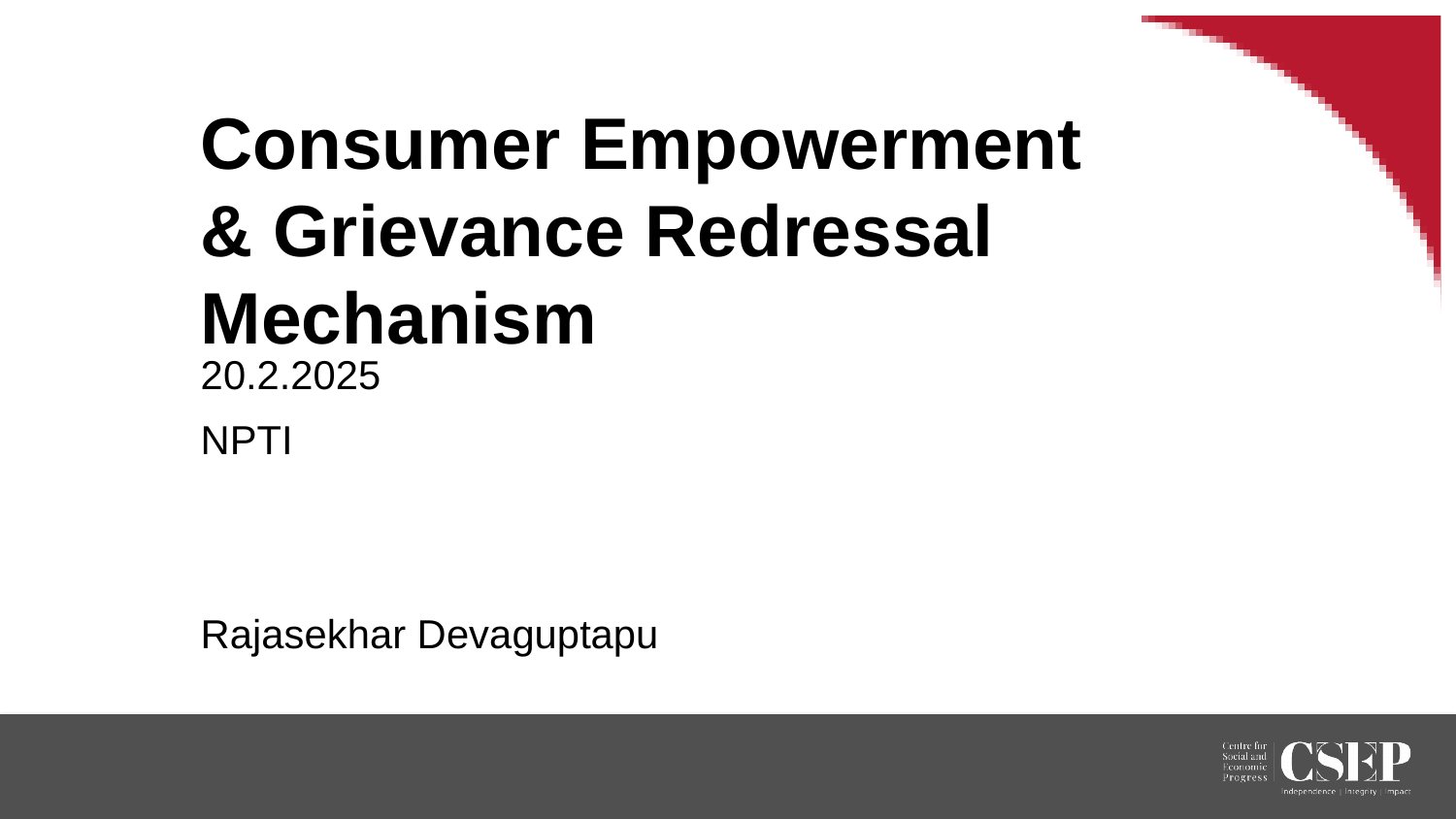

# Consumer Empowerment & Grievance Redressal Mechanism
20.2.2025
NPTI

Rajasekhar Devaguptapu